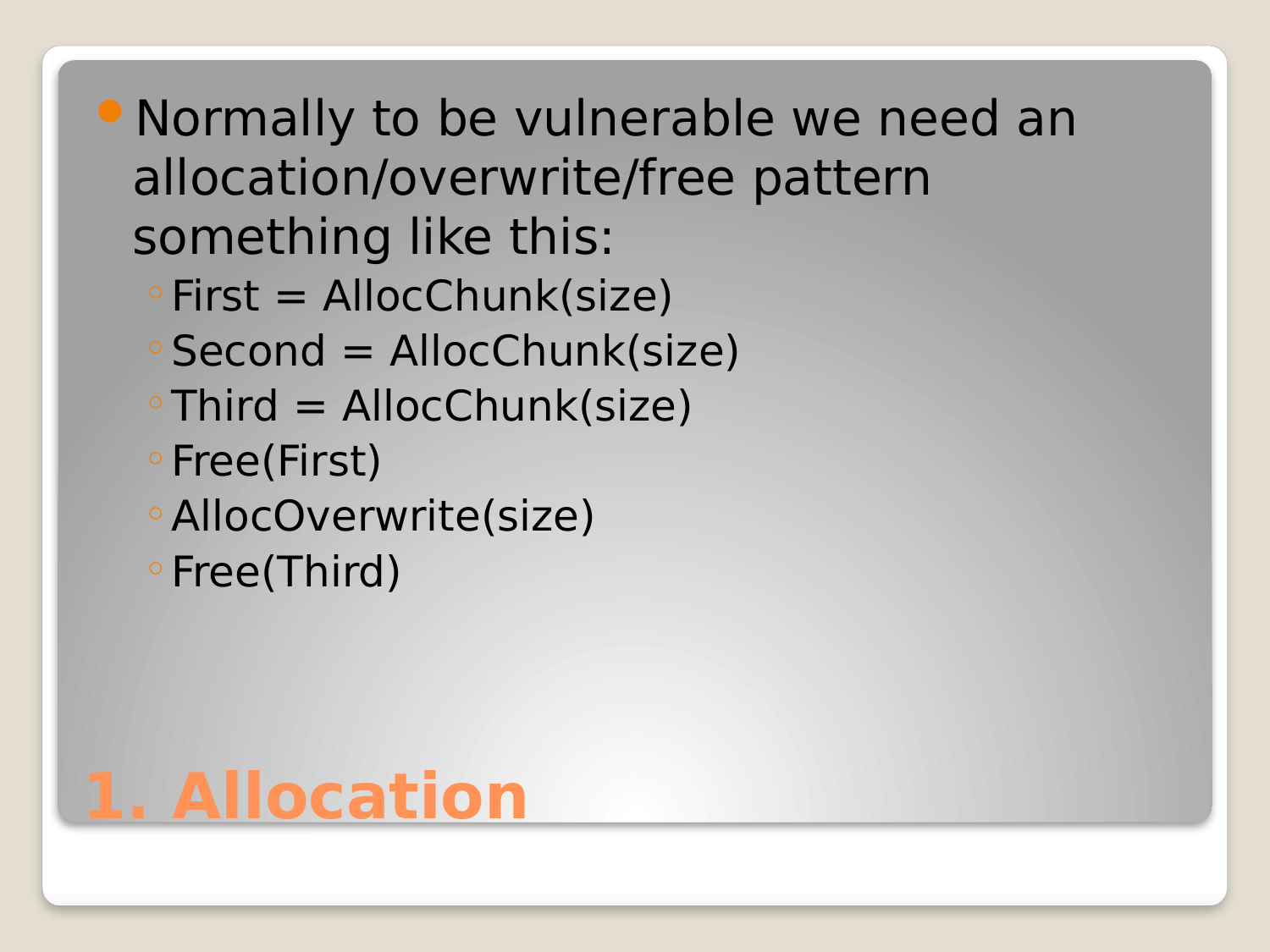

Normally to be vulnerable we need an allocation/overwrite/free pattern something like this:
First = AllocChunk(size)
Second = AllocChunk(size)
Third = AllocChunk(size)
Free(First)
AllocOverwrite(size)
Free(Third)
# 1. Allocation